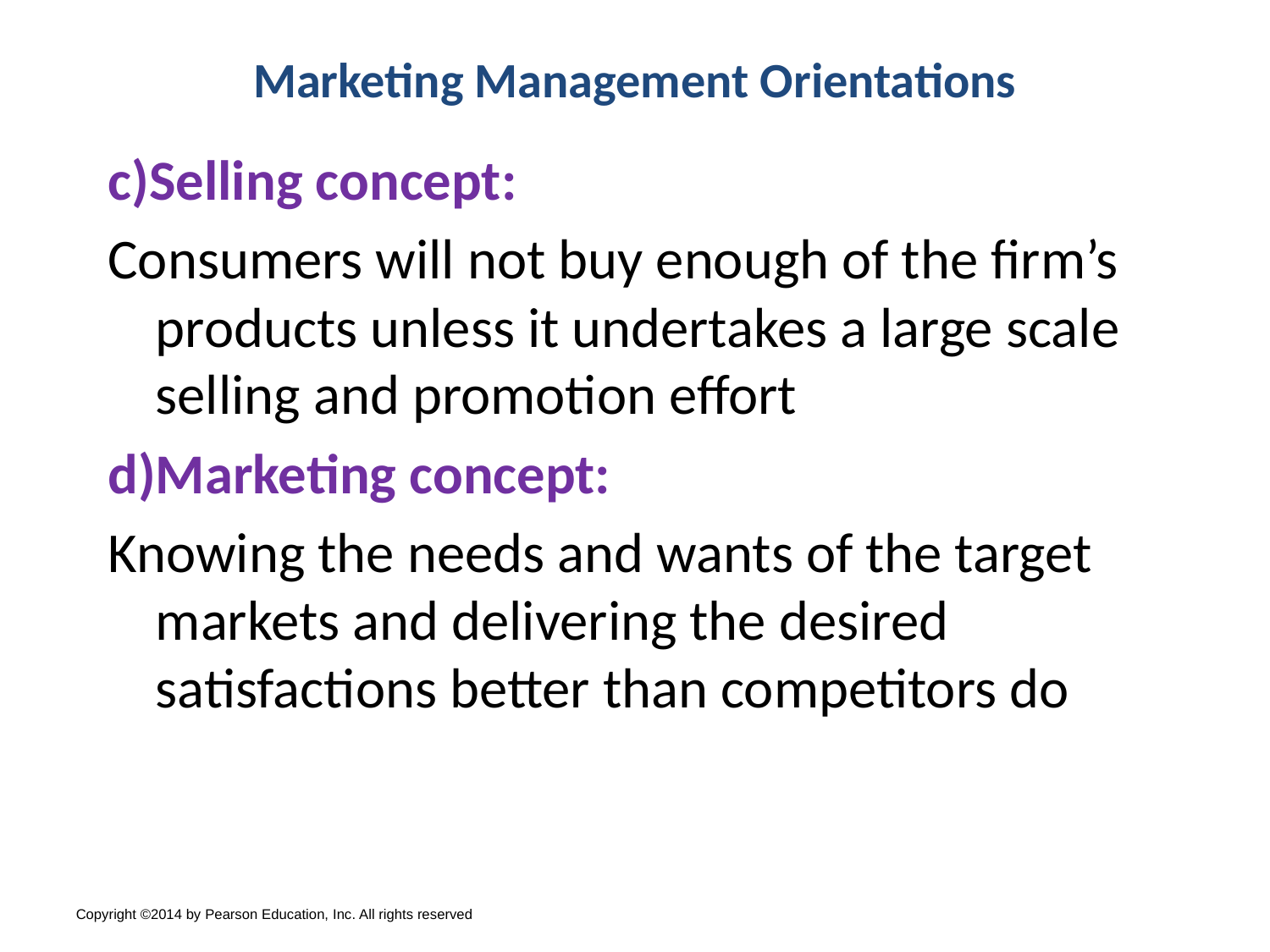

#
Marketing Management Orientations

c)Selling concept:
Consumers will not buy enough of the firm’s products unless it undertakes a large scale selling and promotion effort
d)Marketing concept:
Knowing the needs and wants of the target markets and delivering the desired satisfactions better than competitors do

Copyright ©2014 by Pearson Education, Inc. All rights reserved